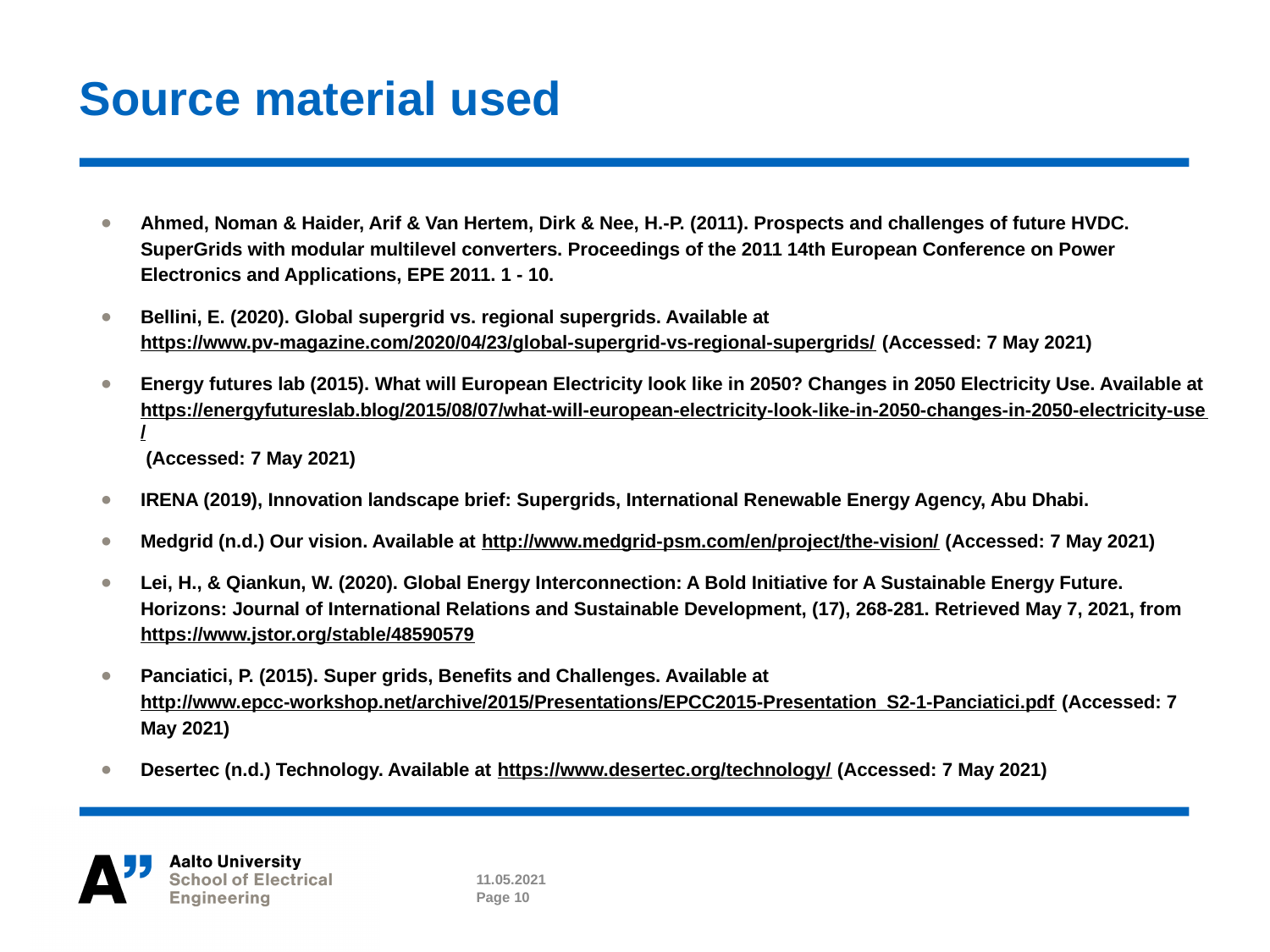

# Source material used
Ahmed, Noman & Haider, Arif & Van Hertem, Dirk & Nee, H.-P. (2011). Prospects and challenges of future HVDC.  SuperGrids with modular multilevel converters. Proceedings of the 2011 14th European Conference on Power Electronics and Applications, EPE 2011. 1 - 10.
Bellini, E. (2020). Global supergrid vs. regional supergrids. Available at https://www.pv-magazine.com/2020/04/23/global-supergrid-vs-regional-supergrids/ (Accessed: 7 May 2021)
Energy futures lab (2015). What will European Electricity look like in 2050? Changes in 2050 Electricity Use. Available at https://energyfutureslab.blog/2015/08/07/what-will-european-electricity-look-like-in-2050-changes-in-2050-electricity-use/ (Accessed: 7 May 2021)
IRENA (2019), Innovation landscape brief: Supergrids, International Renewable Energy Agency, Abu Dhabi.
Medgrid (n.d.) Our vision. Available at http://www.medgrid-psm.com/en/project/the-vision/ (Accessed: 7 May 2021)
Lei, H., & Qiankun, W. (2020). Global Energy Interconnection: A Bold Initiative for A Sustainable Energy Future. Horizons: Journal of International Relations and Sustainable Development, (17), 268-281. Retrieved May 7, 2021, from https://www.jstor.org/stable/48590579
Panciatici, P. (2015). Super grids, Benefits and Challenges. Available at http://www.epcc-workshop.net/archive/2015/Presentations/EPCC2015-Presentation_S2-1-Panciatici.pdf (Accessed: 7 May 2021)
Desertec (n.d.) Technology. Available at https://www.desertec.org/technology/ (Accessed: 7 May 2021)

11.05.2021
Page 10